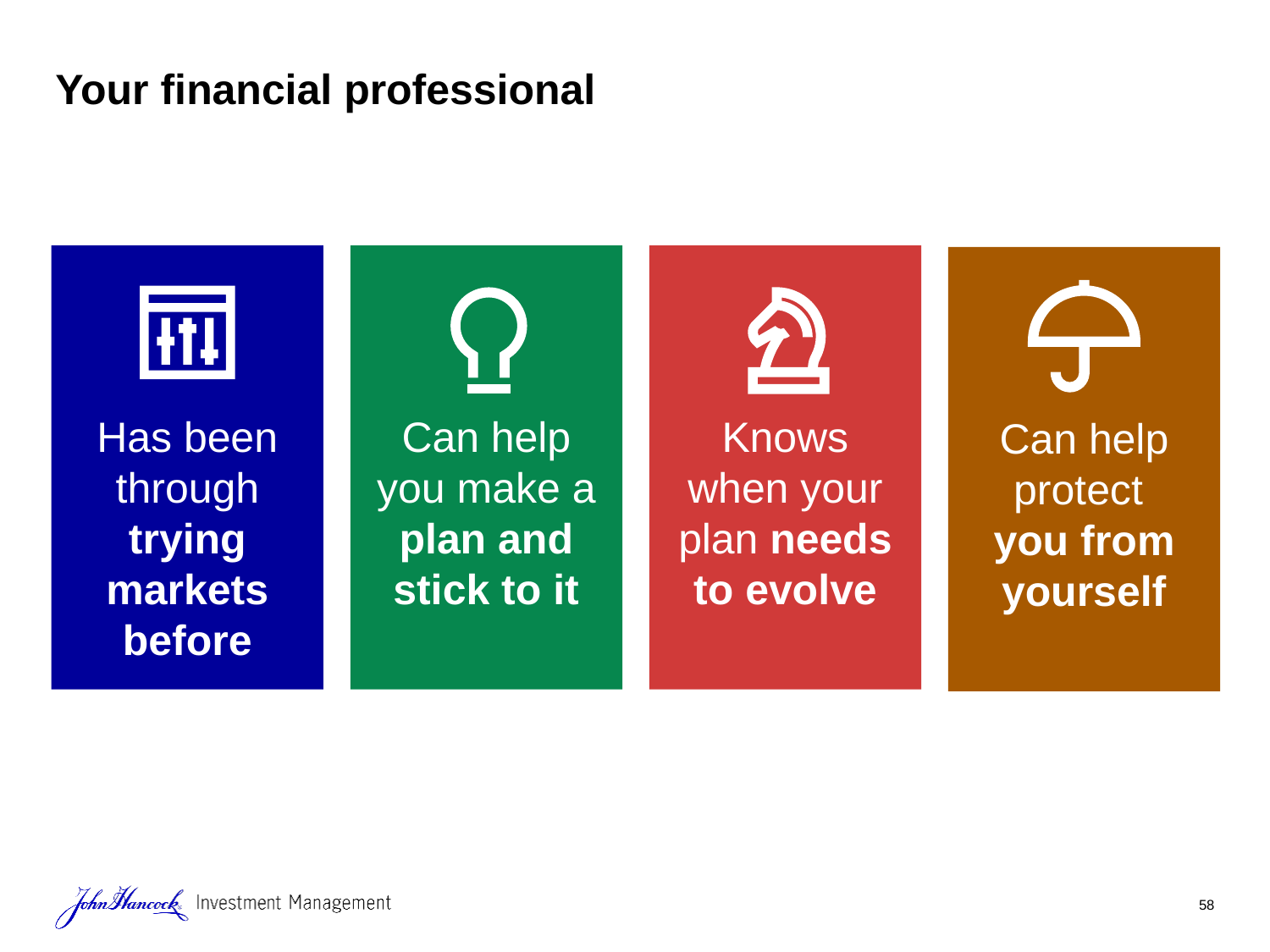

# Your financial professional
Can help you make a plan and stick to it
Knows when your plan needs to evolve
Has been through trying markets before
Can help protect
you from yourself

58